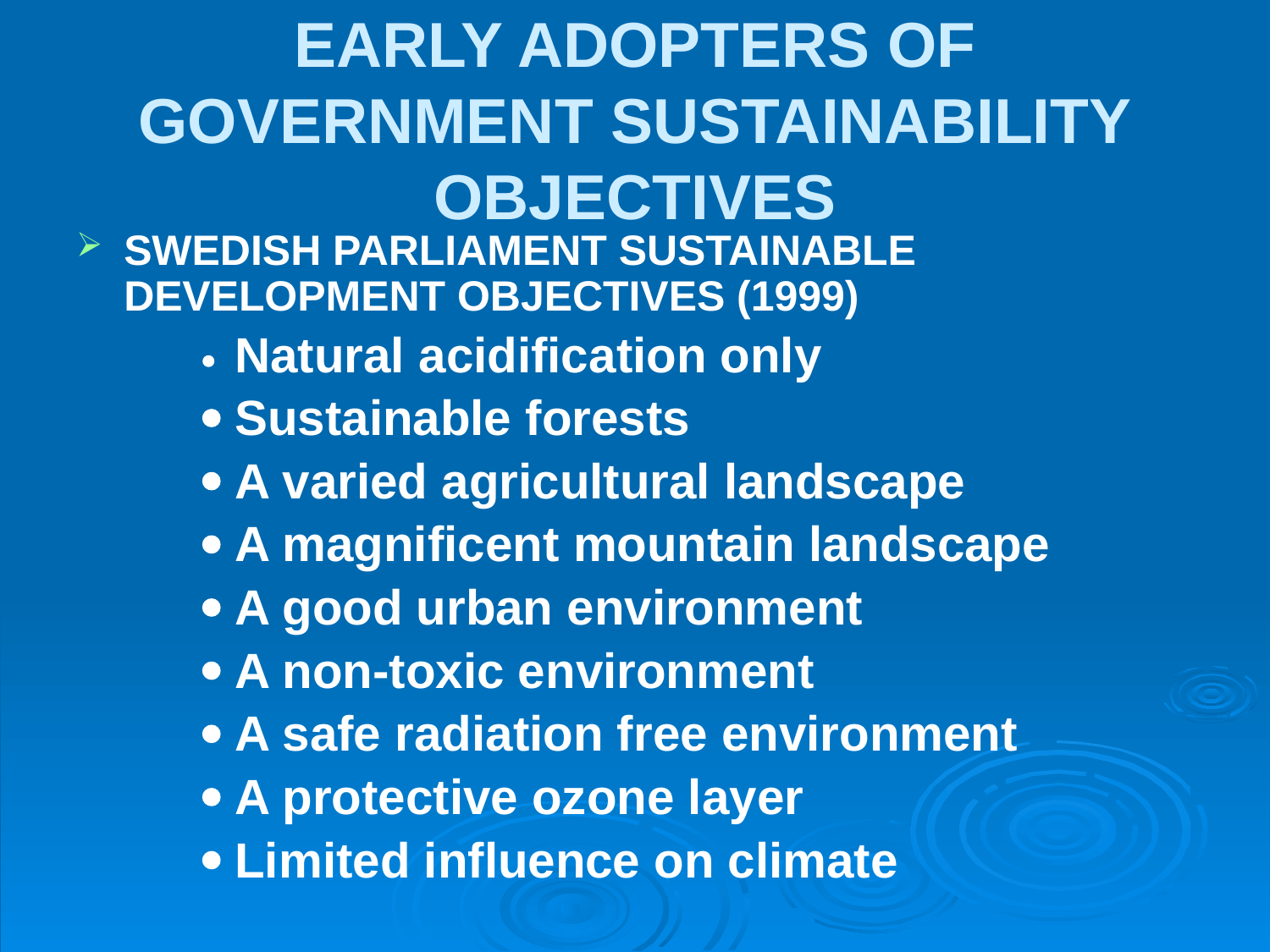

# EARLY ADOPTERS OF GOVERNMENT SUSTAINABILITY OBJECTIVES
SWEDISH PARLIAMENT SUSTAINABLE DEVELOPMENT OBJECTIVES (1999)
•	Natural acidification only
•	Sustainable forests
•	A varied agricultural landscape
•	A magnificent mountain landscape
•	A good urban environment
•	A non-toxic environment
•	A safe radiation free environment
•	A protective ozone layer
•	Limited influence on climate